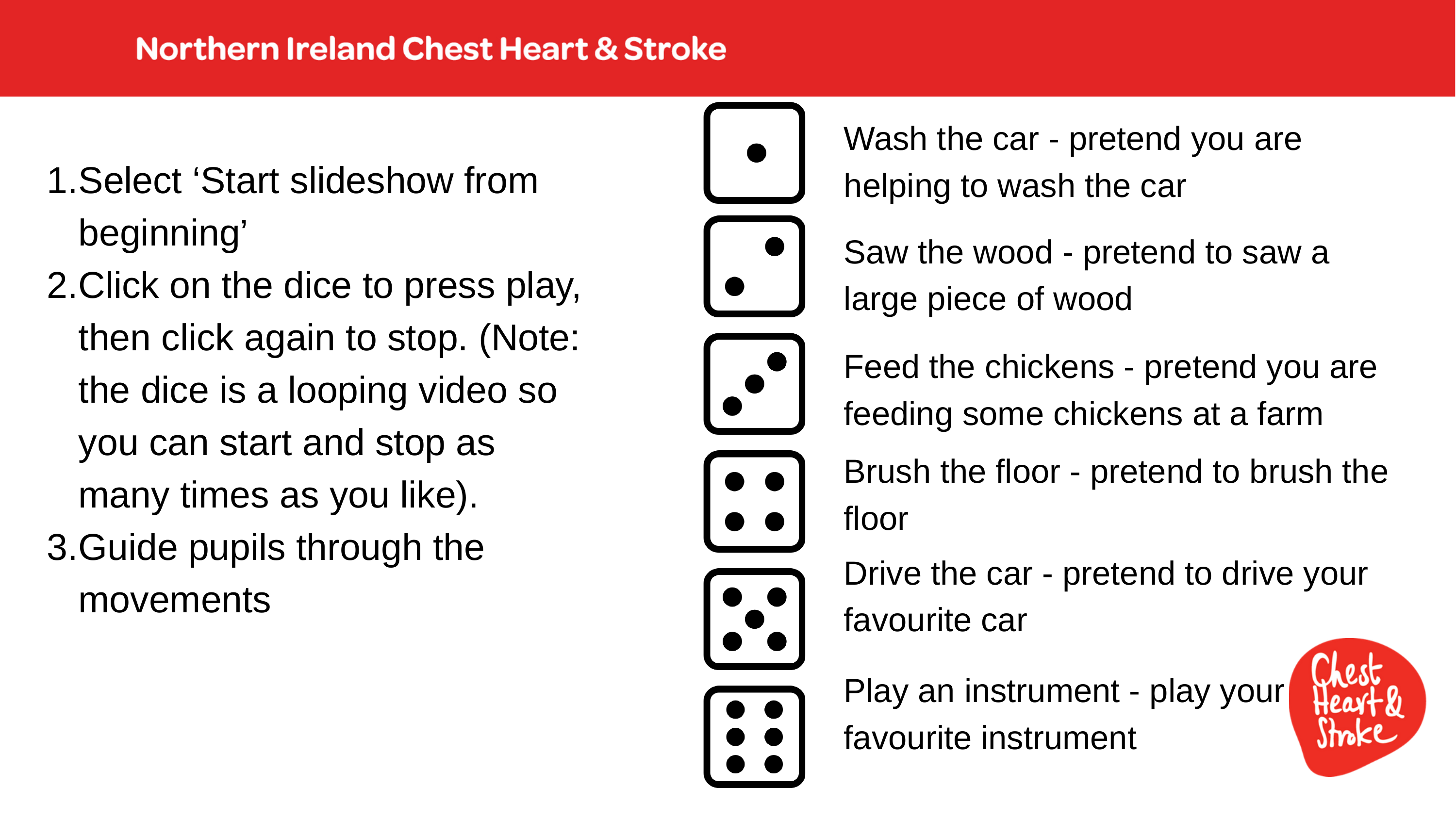

​
Select ‘Start slideshow from beginning’ ​
Click on the dice to press play, then click again to stop. (Note: the dice is a looping video so you can start and stop as many times as you like). ​
Guide pupils through the movements

Wash the car - pretend you are helping to wash the car

Saw the wood - pretend to saw a large piece of wood

Feed the chickens - pretend you are feeding some chickens at a farm
Brush the floor - pretend to brush the floor

Drive the car - pretend to drive your favourite car

Play an instrument - play your favourite instrument